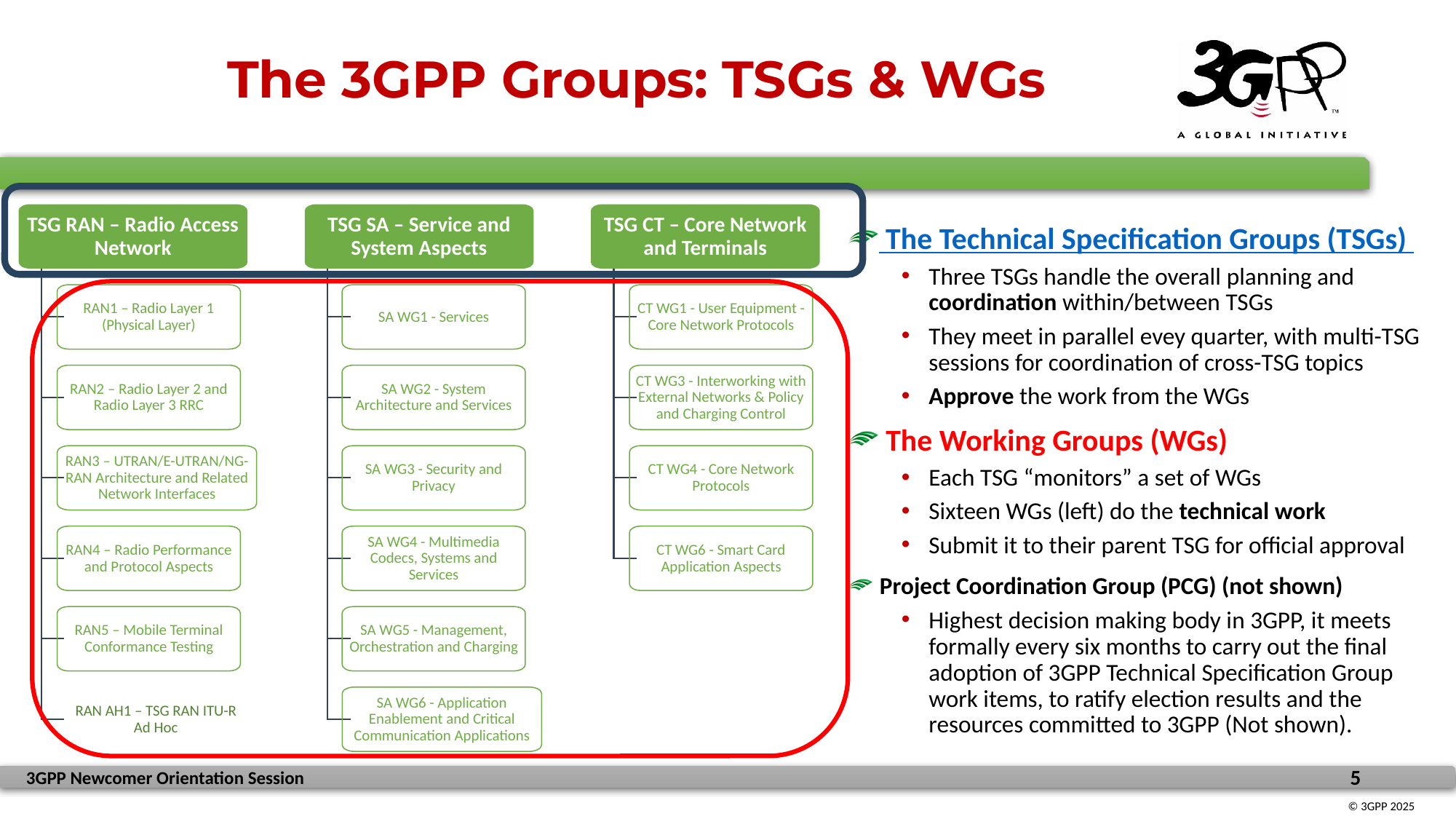

The 3GPP Groups: TSGs & WGs

TSG RAN – Radio Access Network
TSG SA – Service and System Aspects
TSG CT – Core Network and Terminals

RAN1 – Radio Layer 1 (Physical Layer)
SA WG1 - Services
CT WG1 - User Equipment - Core Network Protocols
RAN2 – Radio Layer 2 and Radio Layer 3 RRC
SA WG2 - System Architecture and Services
CT WG3 - Interworking with External Networks & Policy and Charging Control
RAN3 – UTRAN/E-UTRAN/NG-RAN Architecture and Related Network Interfaces
SA WG3 - Security and Privacy
CT WG4 - Core Network Protocols
RAN4 – Radio Performance and Protocol Aspects
SA WG4 - Multimedia Codecs, Systems and Services
CT WG6 - Smart Card Application Aspects
RAN5 – Mobile Terminal Conformance Testing
SA WG5 - Management, Orchestration and Charging
RAN AH1 – TSG RAN ITU-R Ad Hoc
SA WG6 - Application Enablement and Critical Communication Applications
 The Technical Specification Groups (TSGs)
Three TSGs handle the overall planning and coordination within/between TSGs
They meet in parallel evey quarter, with multi-TSG sessions for coordination of cross-TSG topics
Approve the work from the WGs
 The Working Groups (WGs)
Each TSG “monitors” a set of WGs
Sixteen WGs (left) do the technical work
Submit it to their parent TSG for official approval
 Project Coordination Group (PCG) (not shown)
Highest decision making body in 3GPP, it meets formally every six months to carry out the final adoption of 3GPP Technical Specification Group work items, to ratify election results and the resources committed to 3GPP (Not shown).